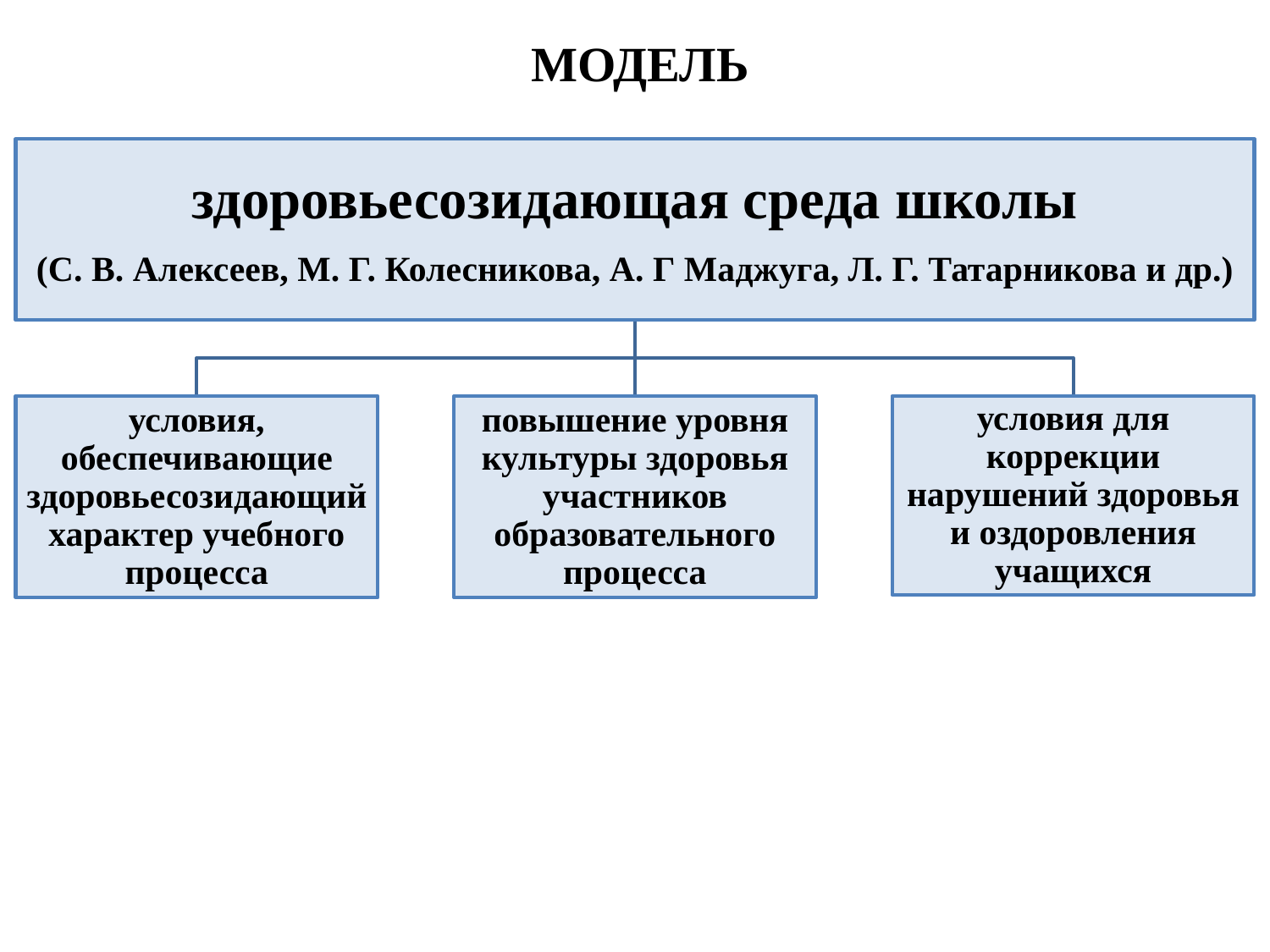

МОДЕЛЬ
здоровьесозидающая среда школы
(С. В. Алексеев, М. Г. Колесникова, А. Г Маджуга, Л. Г. Татарникова и др.)
условия, обеспечивающие здоровьесозидающий характер учебного процесса
повышение уровня культуры здоровья участников образовательного процесса
условия для коррекции нарушений здоровья и оздоровления учащихся